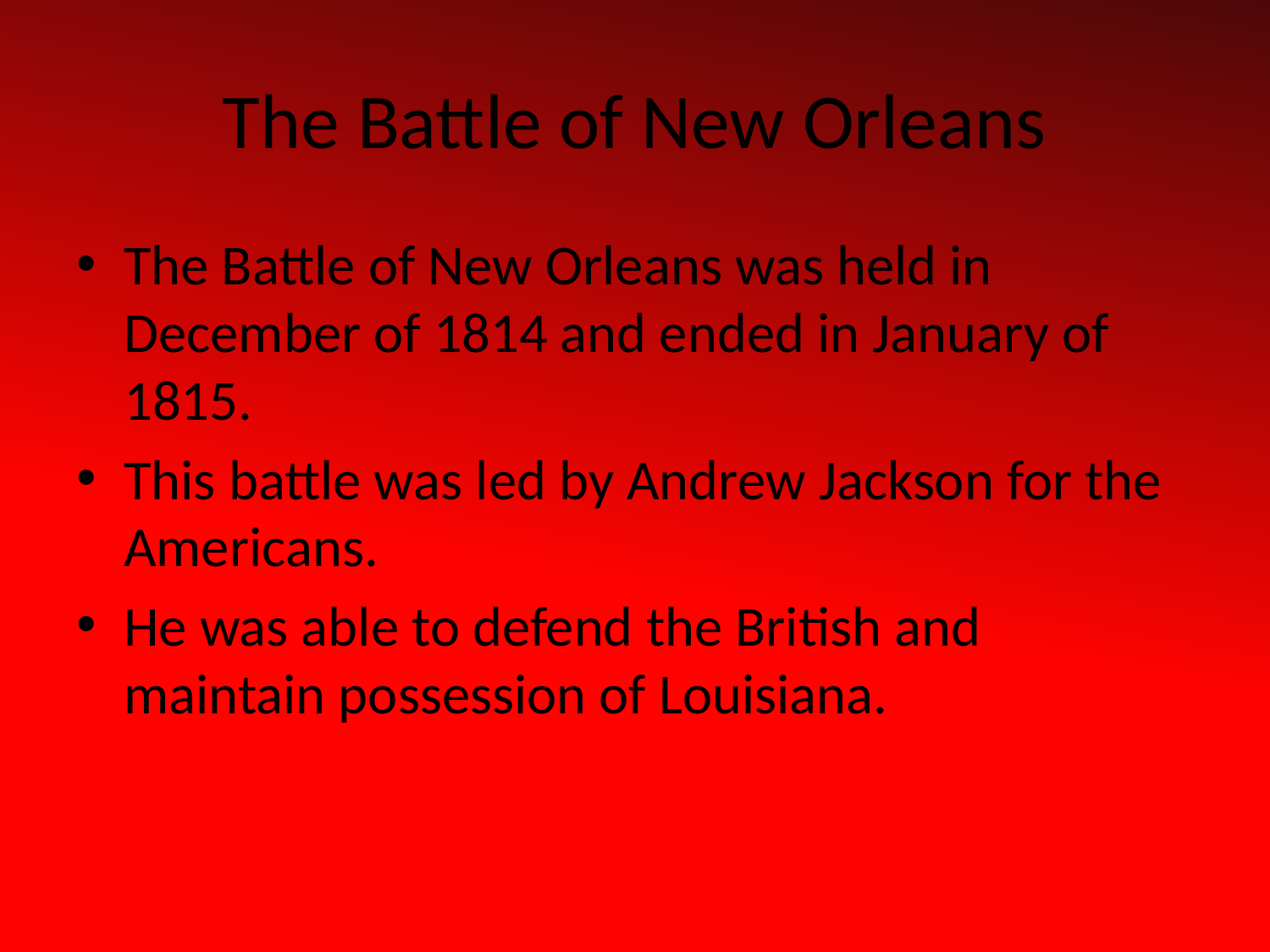

# The Battle of New Orleans
The Battle of New Orleans was held in December of 1814 and ended in January of 1815.
This battle was led by Andrew Jackson for the Americans.
He was able to defend the British and maintain possession of Louisiana.